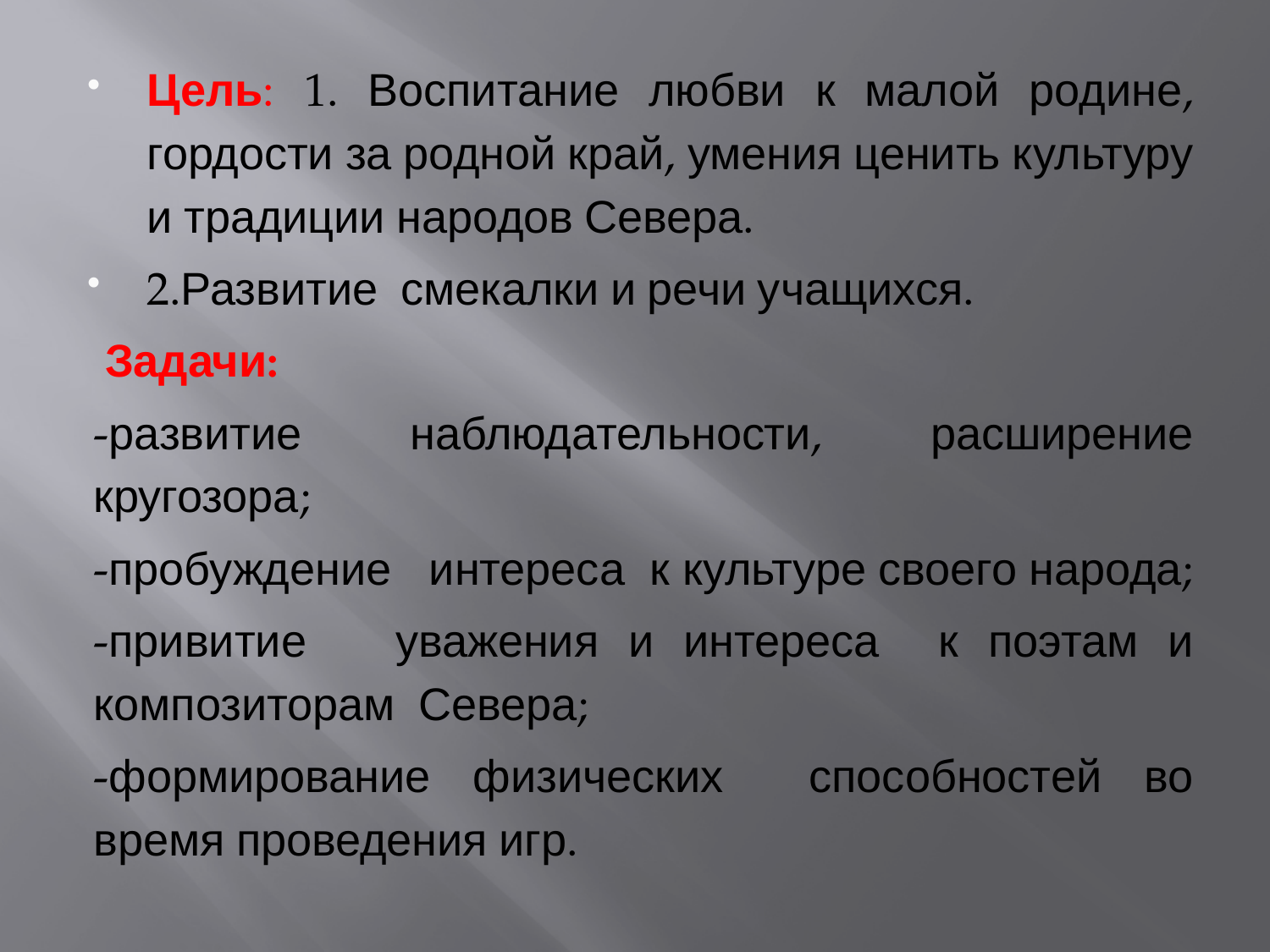

Цель: 1. Воспитание любви к малой родине, гордости за родной край, умения ценить культуру и традиции народов Севера.
2.Развитие  смекалки и речи учащихся.
 Задачи:
-развитие наблюдательности, расширение кругозора;
-пробуждение   интереса  к культуре своего народа;
-привитие   уважения и интереса  к поэтам и композиторам  Севера;
-формирование физических  способностей во время проведения игр.